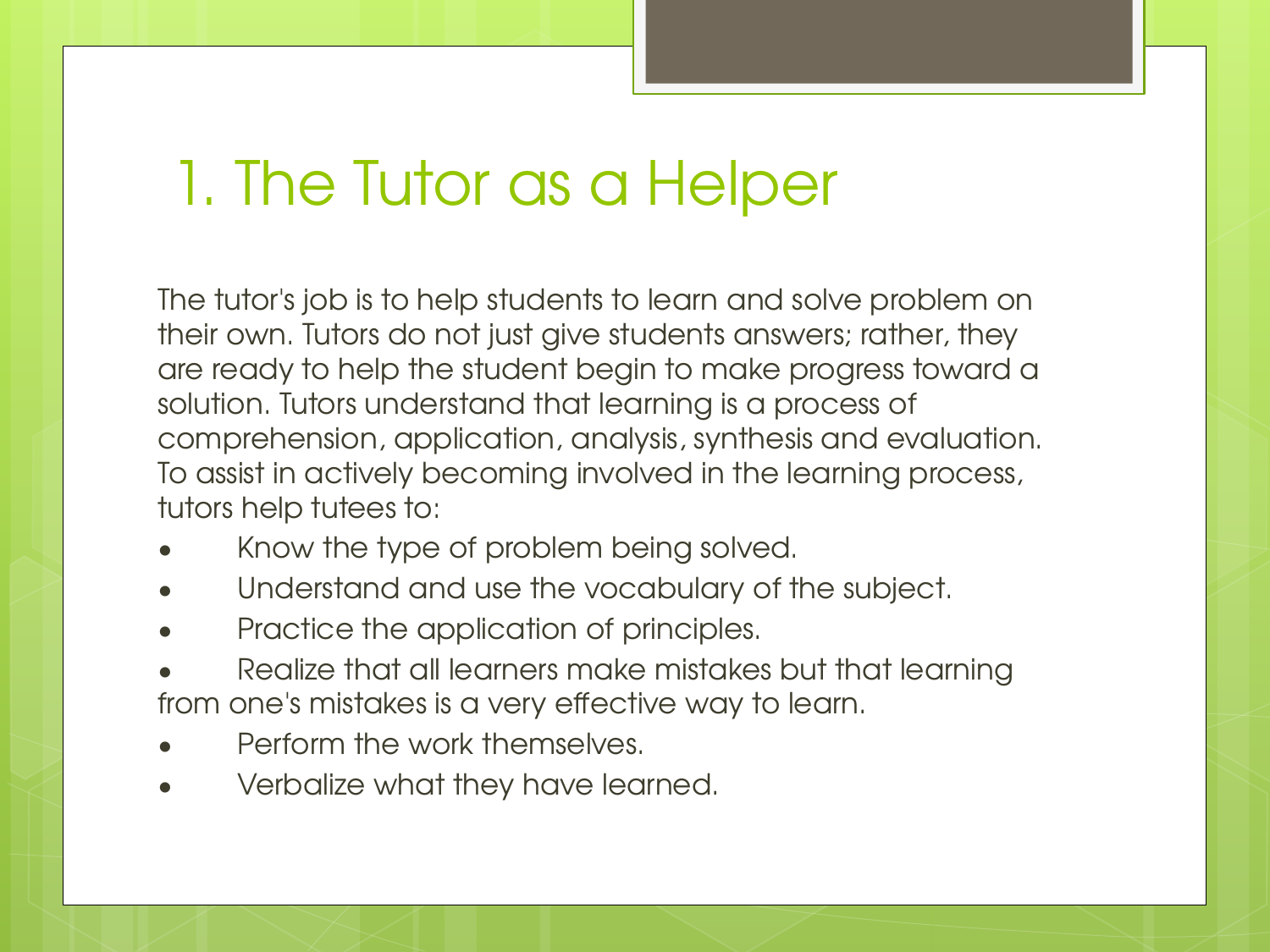

# 1. The Tutor as a Helper
The tutor's job is to help students to learn and solve problem on their own. Tutors do not just give students answers; rather, they are ready to help the student begin to make progress toward a solution. Tutors understand that learning is a process of comprehension, application, analysis, synthesis and evaluation. To assist in actively becoming involved in the learning process, tutors help tutees to:
•	Know the type of problem being solved.
•	Understand and use the vocabulary of the subject.
•	Practice the application of principles.
•	Realize that all learners make mistakes but that learning from one's mistakes is a very effective way to learn.
•	Perform the work themselves.
•	Verbalize what they have learned.